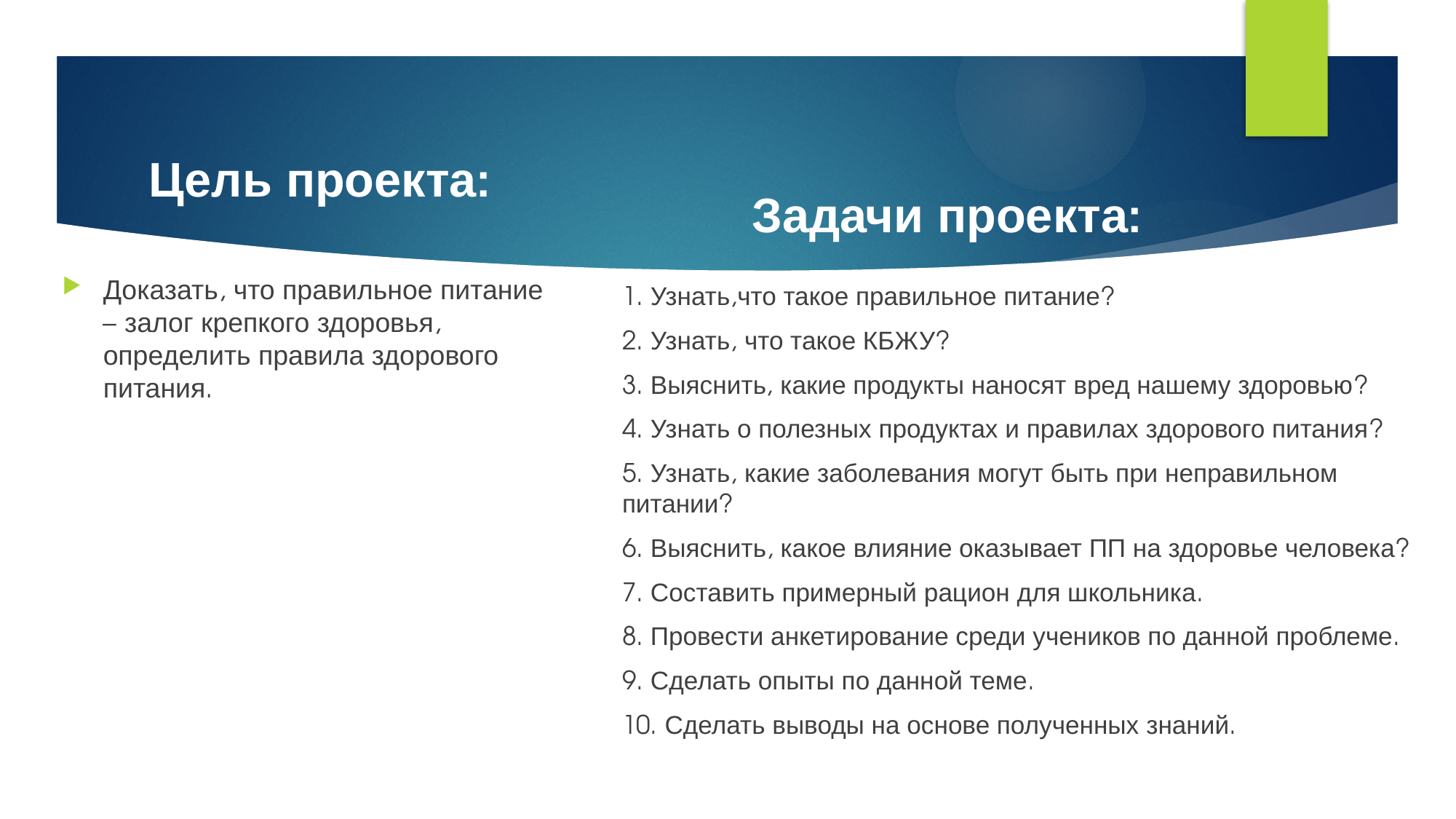

#
Цель проекта:
Задачи проекта:
Доказать, что правильное питание – залог крепкого здоровья, определить правила здорового питания.
1. Узнать,что такое правильное питание?
2. Узнать, что такое КБЖУ?
3. Выяснить, какие продукты наносят вред нашему здоровью?
4. Узнать о полезных продуктах и правилах здорового питания?
5. Узнать, какие заболевания могут быть при неправильном питании?
6. Выяснить, какое влияние оказывает ПП на здоровье человека?
7. Составить примерный рацион для школьника.
8. Провести анкетирование среди учеников по данной проблеме.
9. Сделать опыты по данной теме.
10. Сделать выводы на основе полученных знаний.